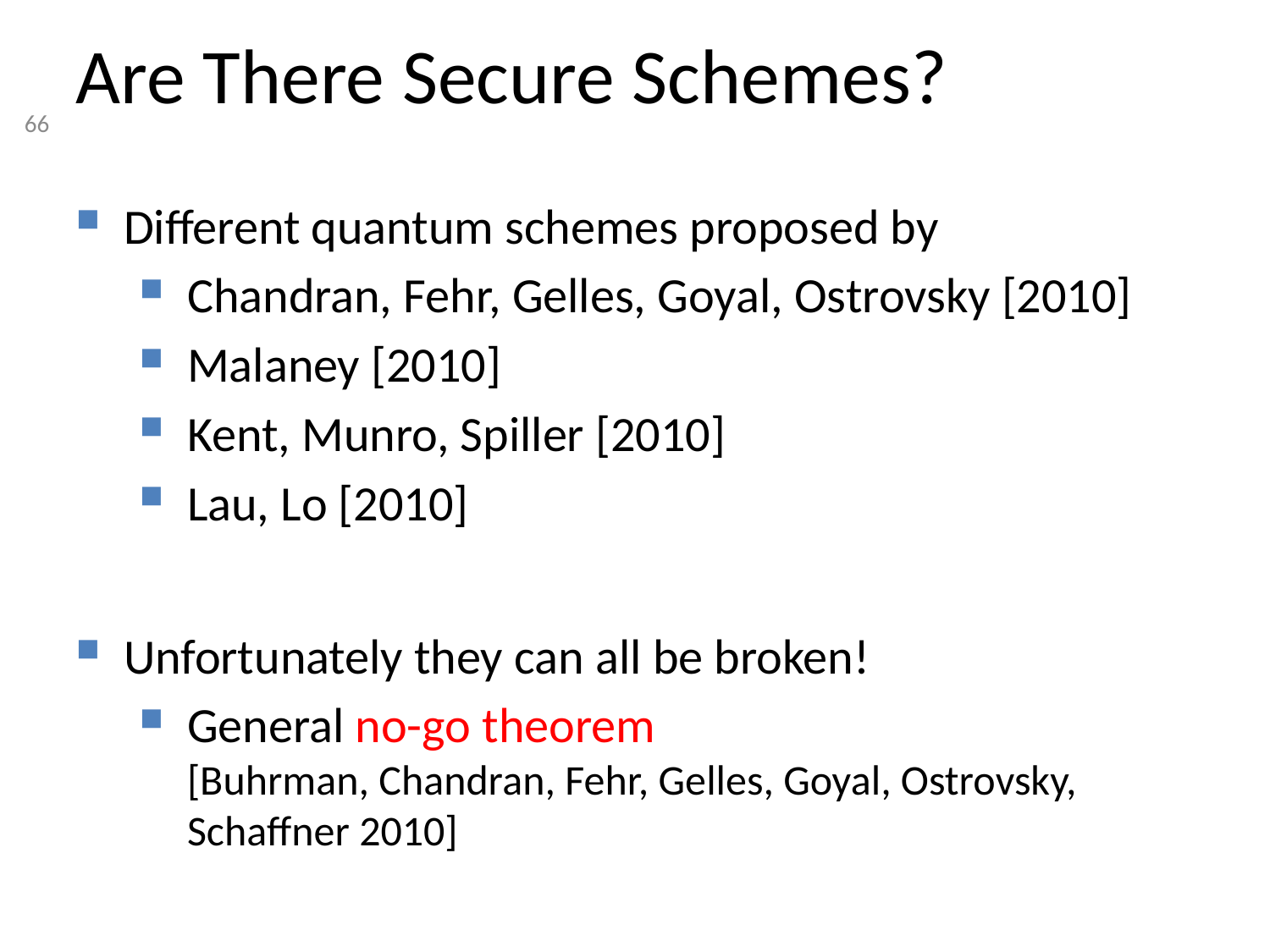

# Are There Secure Schemes?
Different quantum schemes proposed by
Chandran, Fehr, Gelles, Goyal, Ostrovsky [2010]
Malaney [2010]
Kent, Munro, Spiller [2010]
Lau, Lo [2010]

Unfortunately they can all be broken!
General no-go theorem
[Buhrman, Chandran, Fehr, Gelles, Goyal, Ostrovsky, Schaffner 2010]